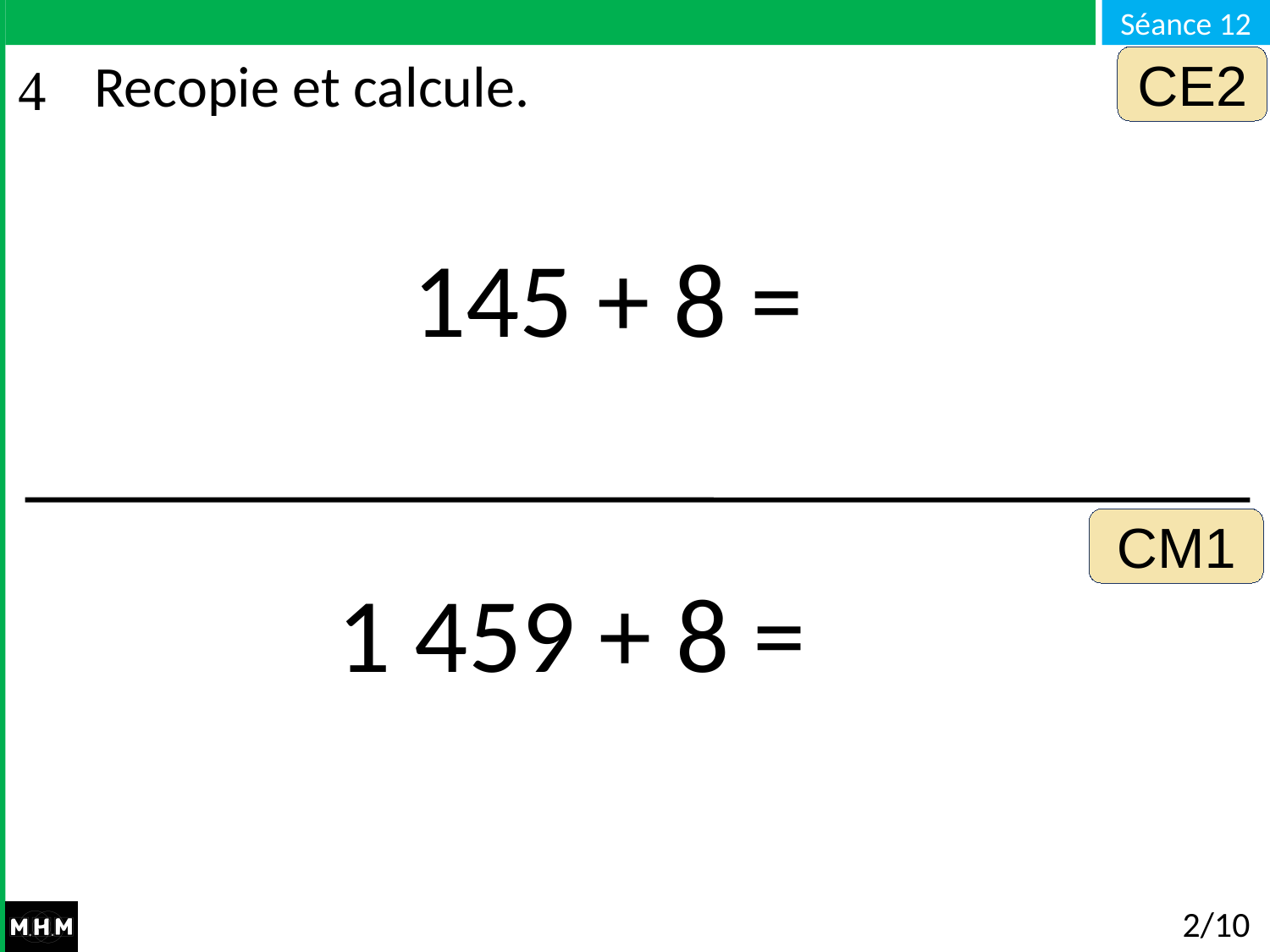

CE2
# Recopie et calcule.
145 + 8 =

CM1
1 459 + 8 =
2/10